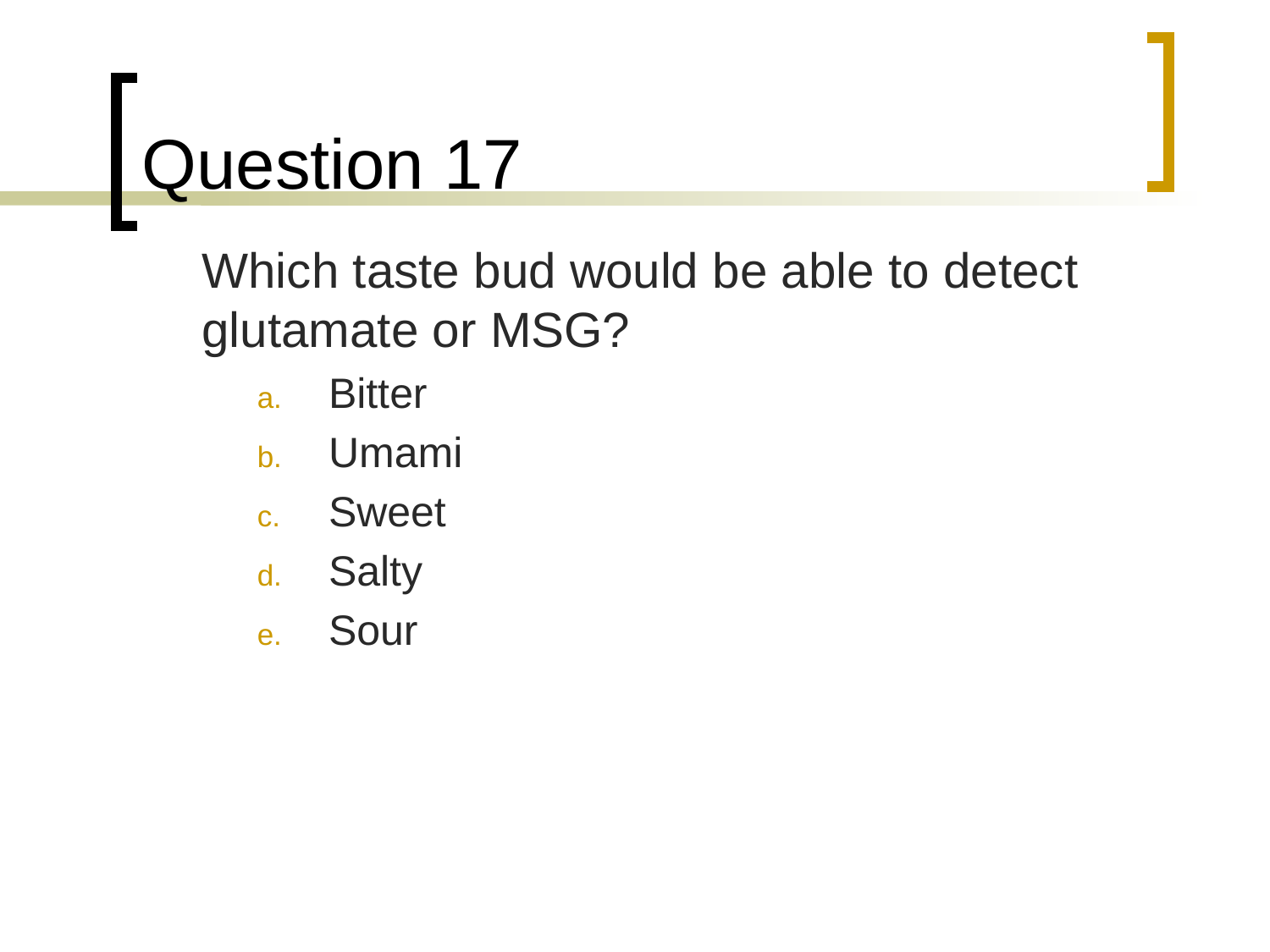

# Question 17
	Which taste bud would be able to detect glutamate or MSG?
Bitter
Umami
Sweet
Salty
Sour